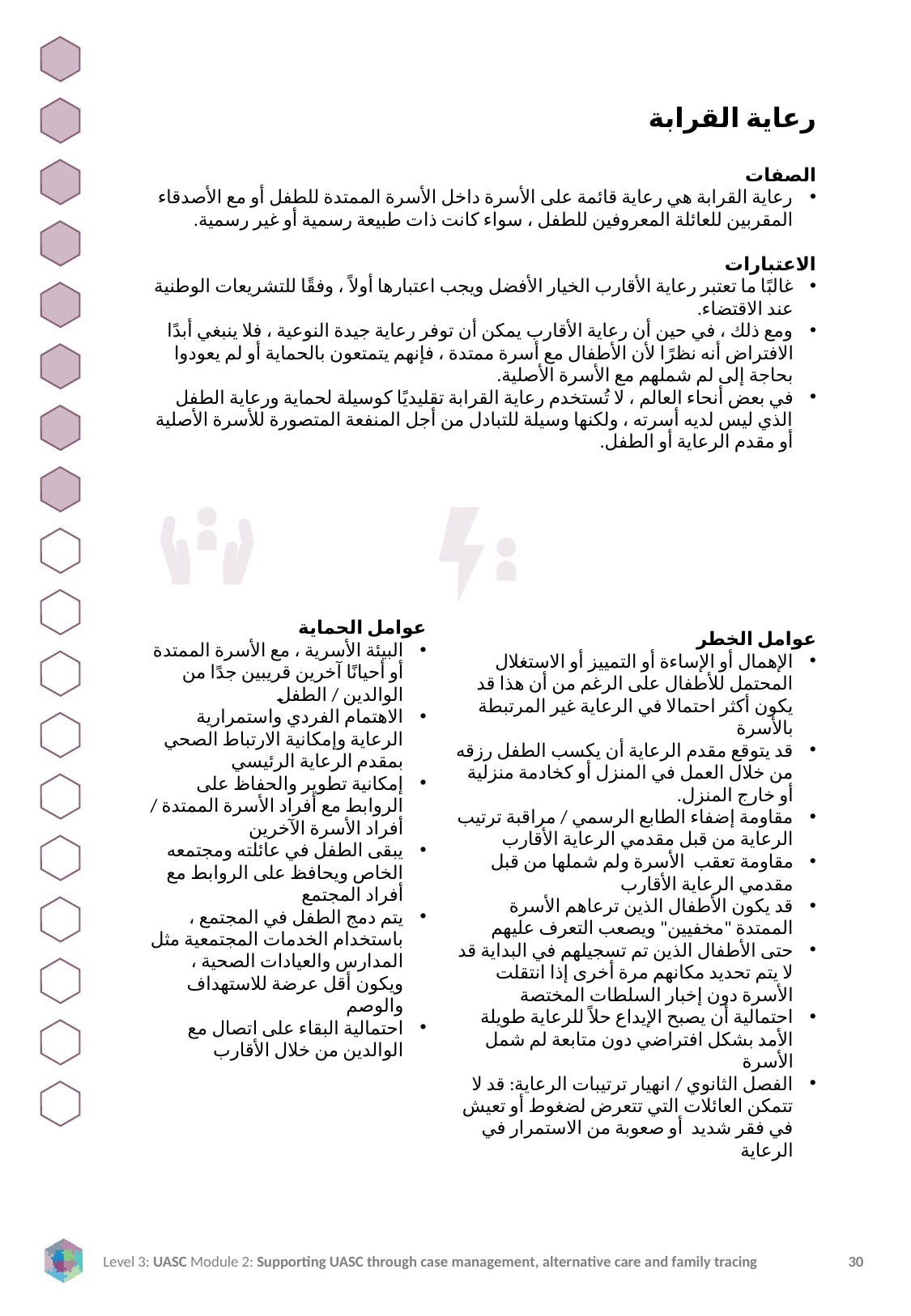

رعاية القرابة

الصفات
رعاية القرابة هي رعاية قائمة على الأسرة داخل الأسرة الممتدة للطفل أو مع الأصدقاء المقربين للعائلة المعروفين للطفل ، سواء كانت ذات طبيعة رسمية أو غير رسمية.

الاعتبارات
غالبًا ما تعتبر رعاية الأقارب الخيار الأفضل ويجب اعتبارها أولاً ، وفقًا للتشريعات الوطنية عند الاقتضاء.
ومع ذلك ، في حين أن رعاية الأقارب يمكن أن توفر رعاية جيدة النوعية ، فلا ينبغي أبدًا الافتراض أنه نظرًا لأن الأطفال مع أسرة ممتدة ، فإنهم يتمتعون بالحماية أو لم يعودوا بحاجة إلى لم شملهم مع الأسرة الأصلية.
في بعض أنحاء العالم ، لا تُستخدم رعاية القرابة تقليديًا كوسيلة لحماية ورعاية الطفل الذي ليس لديه أسرته ، ولكنها وسيلة للتبادل من أجل المنفعة المتصورة للأسرة الأصلية أو مقدم الرعاية أو الطفل.

عوامل الحماية
البيئة الأسرية ، مع الأسرة الممتدة أو أحيانًا آخرين قريبين جدًا من الوالدين / الطفل
الاهتمام الفردي واستمرارية الرعاية وإمكانية الارتباط الصحي بمقدم الرعاية الرئيسي
إمكانية تطوير والحفاظ على الروابط مع أفراد الأسرة الممتدة / أفراد الأسرة الآخرين
يبقى الطفل في عائلته ومجتمعه الخاص ويحافظ على الروابط مع أفراد المجتمع
يتم دمج الطفل في المجتمع ، باستخدام الخدمات المجتمعية مثل المدارس والعيادات الصحية ، ويكون أقل عرضة للاستهداف والوصم
احتمالية البقاء على اتصال مع الوالدين من خلال الأقارب

عوامل الخطر
الإهمال أو الإساءة أو التمييز أو الاستغلال المحتمل للأطفال على الرغم من أن هذا قد يكون أكثر احتمالا في الرعاية غير المرتبطة بالأسرة
قد يتوقع مقدم الرعاية أن يكسب الطفل رزقه من خلال العمل في المنزل أو كخادمة منزلية أو خارج المنزل.
مقاومة إضفاء الطابع الرسمي / مراقبة ترتيب الرعاية من قبل مقدمي الرعاية الأقارب
مقاومة تعقب  الأسرة ولم شملها من قبل مقدمي الرعاية الأقارب
قد يكون الأطفال الذين ترعاهم الأسرة الممتدة "مخفيين" ويصعب التعرف عليهم
حتى الأطفال الذين تم تسجيلهم في البداية قد لا يتم تحديد مكانهم مرة أخرى إذا انتقلت الأسرة دون إخبار السلطات المختصة
احتمالية أن يصبح الإيداع حلاً للرعاية طويلة الأمد بشكل افتراضي دون متابعة لم شمل الأسرة
الفصل الثانوي / انهيار ترتيبات الرعاية: قد لا تتمكن العائلات التي تتعرض لضغوط أو تعيش في فقر شديد  أو صعوبة من الاستمرار في الرعاية